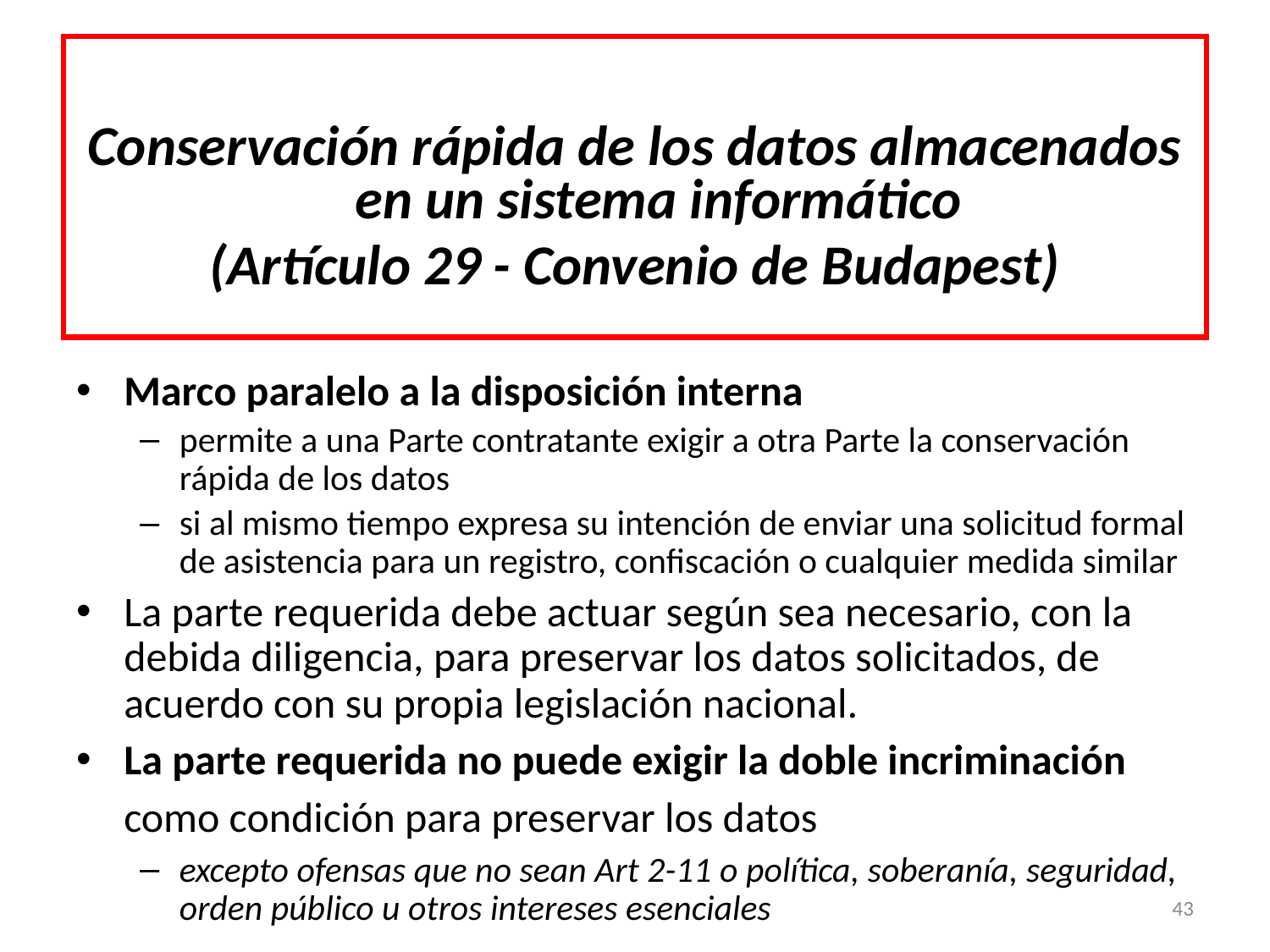

Conservación rápida de los datos almacenados en un sistema informático
(Artículo 29 - Convenio de Budapest)

Marco paralelo a la disposición interna
permite a una Parte contratante exigir a otra Parte la conservación rápida de los datos
si al mismo tiempo expresa su intención de enviar una solicitud formal de asistencia para un registro, confiscación o cualquier medida similar
La parte requerida debe actuar según sea necesario, con la debida diligencia, para preservar los datos solicitados, de acuerdo con su propia legislación nacional.
La parte requerida no puede exigir la doble incriminación como condición para preservar los datos
excepto ofensas que no sean Art 2-11 o política, soberanía, seguridad, orden público u otros intereses esenciales
43